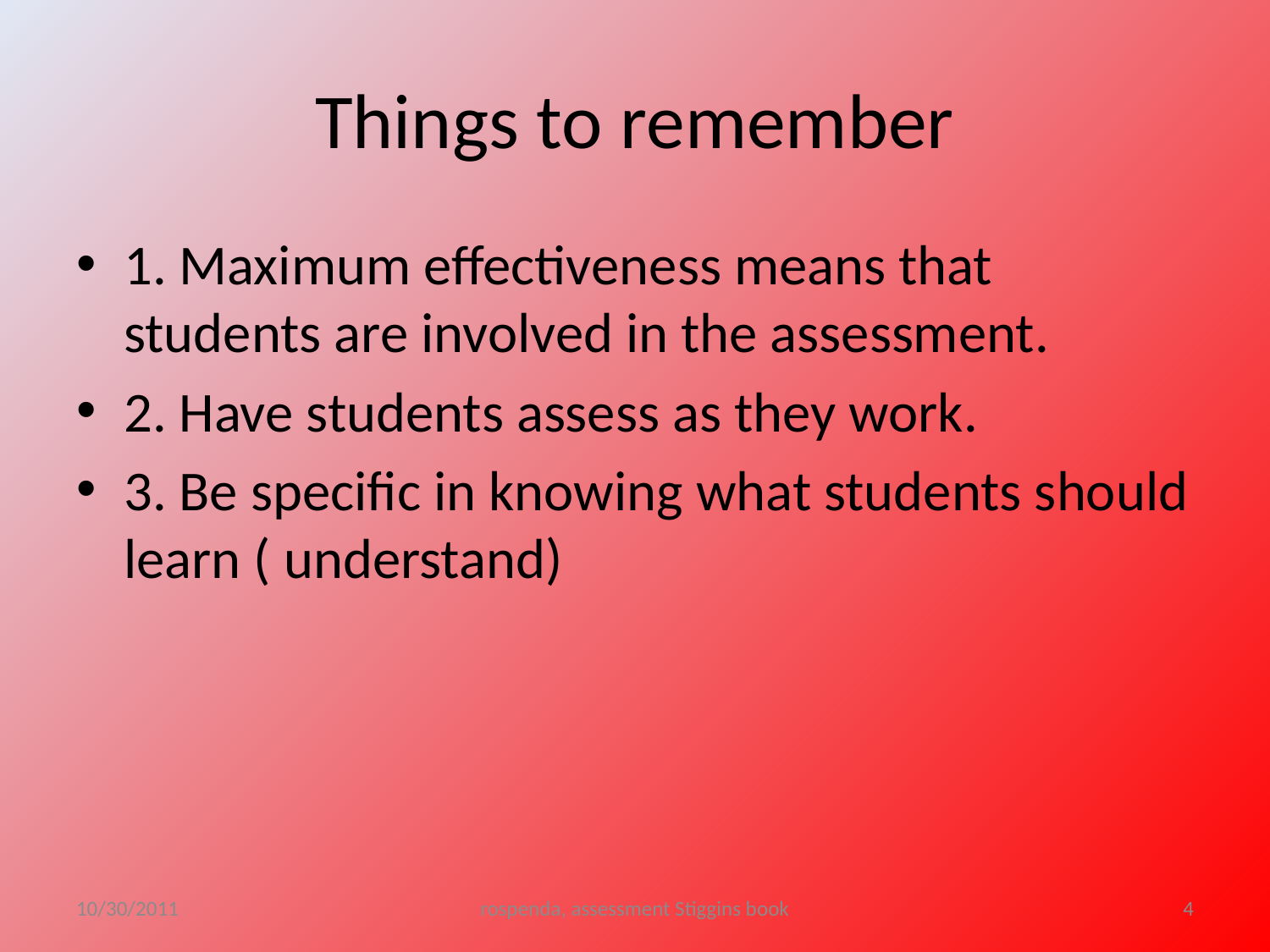

# Things to remember
1. Maximum effectiveness means that students are involved in the assessment.
2. Have students assess as they work.
3. Be specific in knowing what students should learn ( understand)
10/30/2011
rospenda, assessment Stiggins book
4